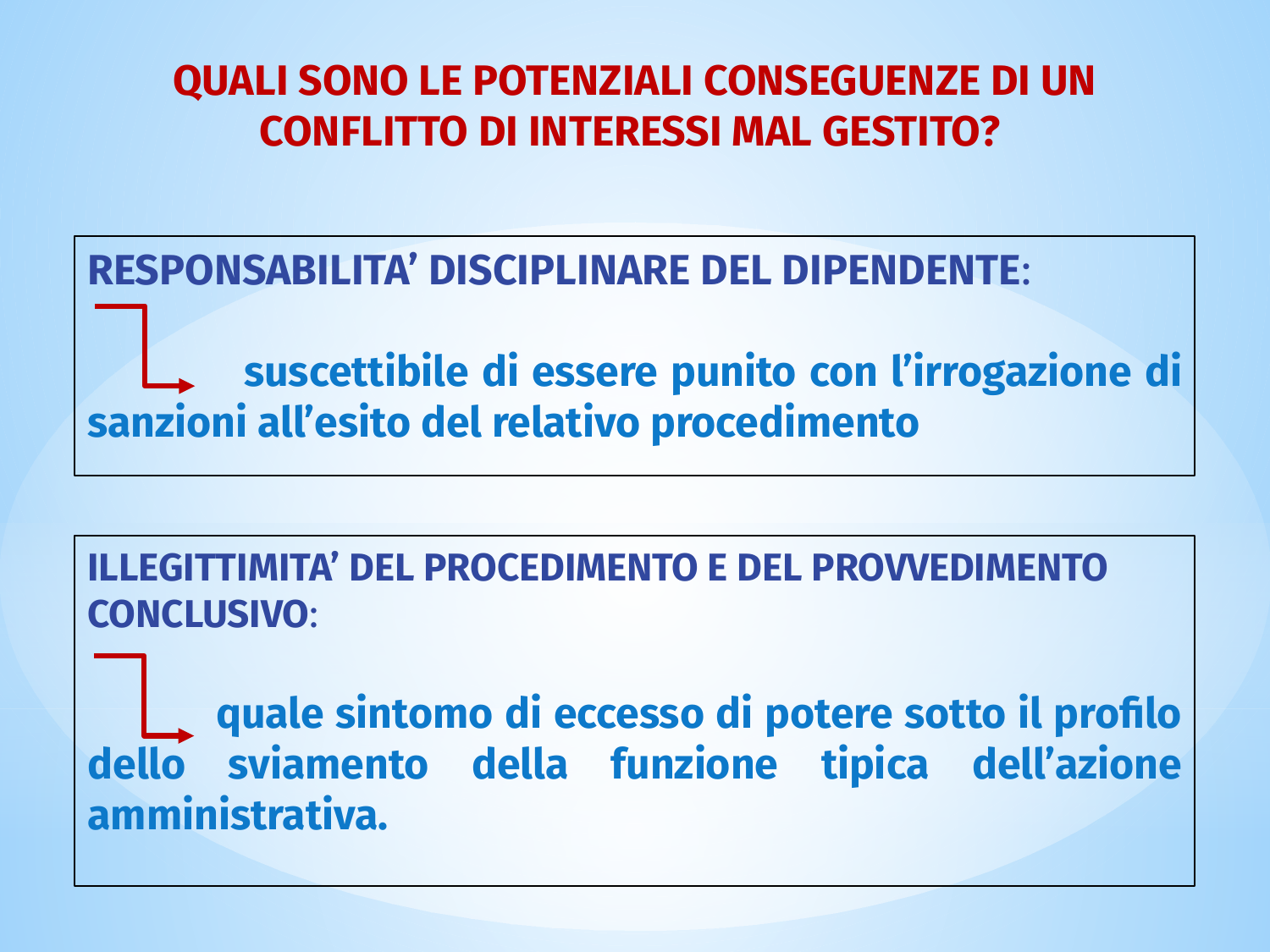

# QUALI SONO LE POTENZIALI CONSEGUENZE DI UN CONFLITTO DI INTERESSI MAL GESTITO?
RESPONSABILITA’ DISCIPLINARE DEL DIPENDENTE:

           suscettibile di essere punito con l’irrogazione di sanzioni all’esito del relativo procedimento

ILLEGITTIMITA’ DEL PROCEDIMENTO E DEL PROVVEDIMENTO CONCLUSIVO:

          quale sintomo di eccesso di potere sotto il profilo dello sviamento della funzione tipica dell’azione amministrativa.